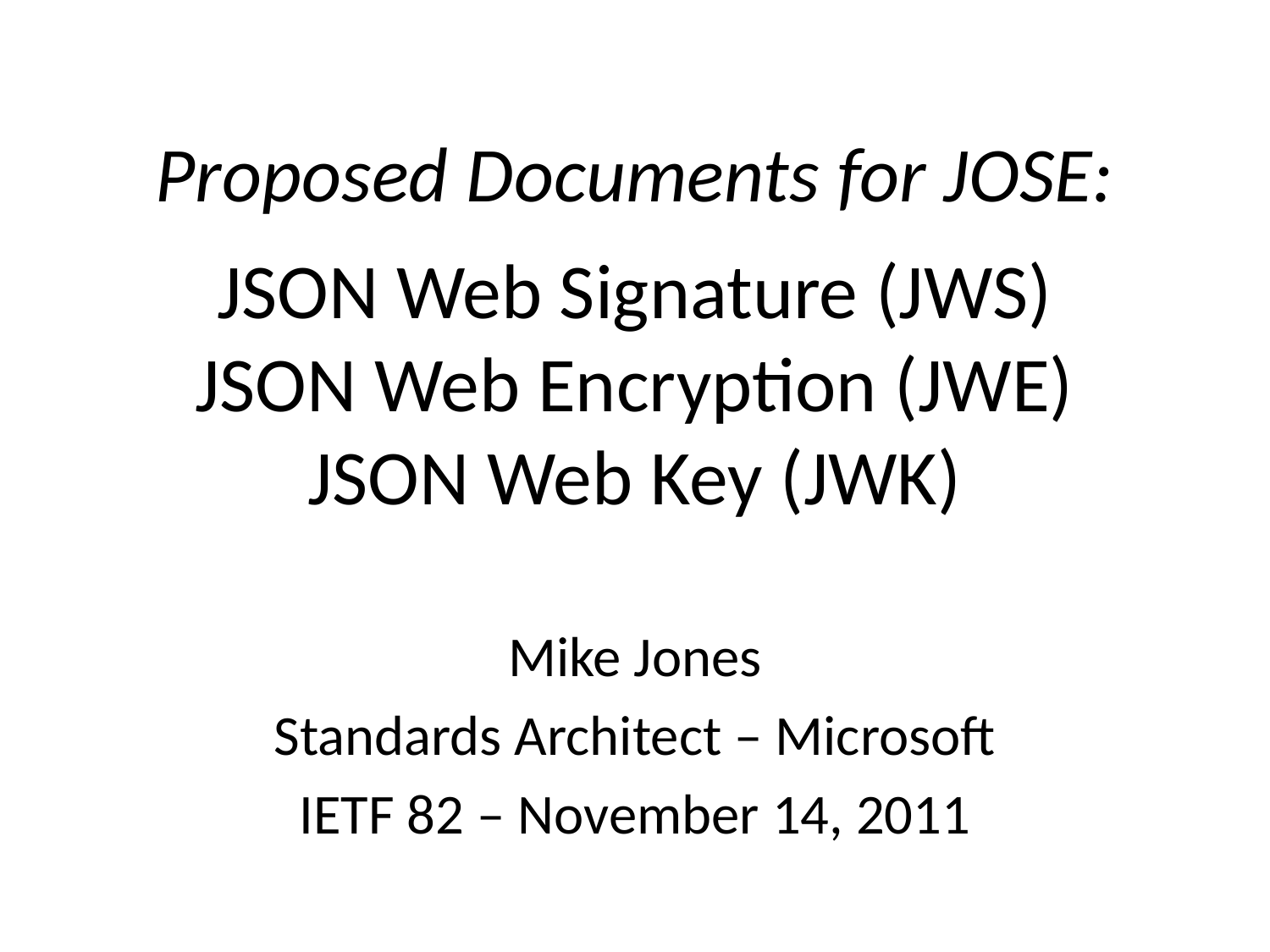

# Proposed Documents for JOSE: JSON Web Signature (JWS) JSON Web Encryption (JWE) JSON Web Key (JWK)
Mike Jones
Standards Architect – Microsoft
IETF 82 – November 14, 2011